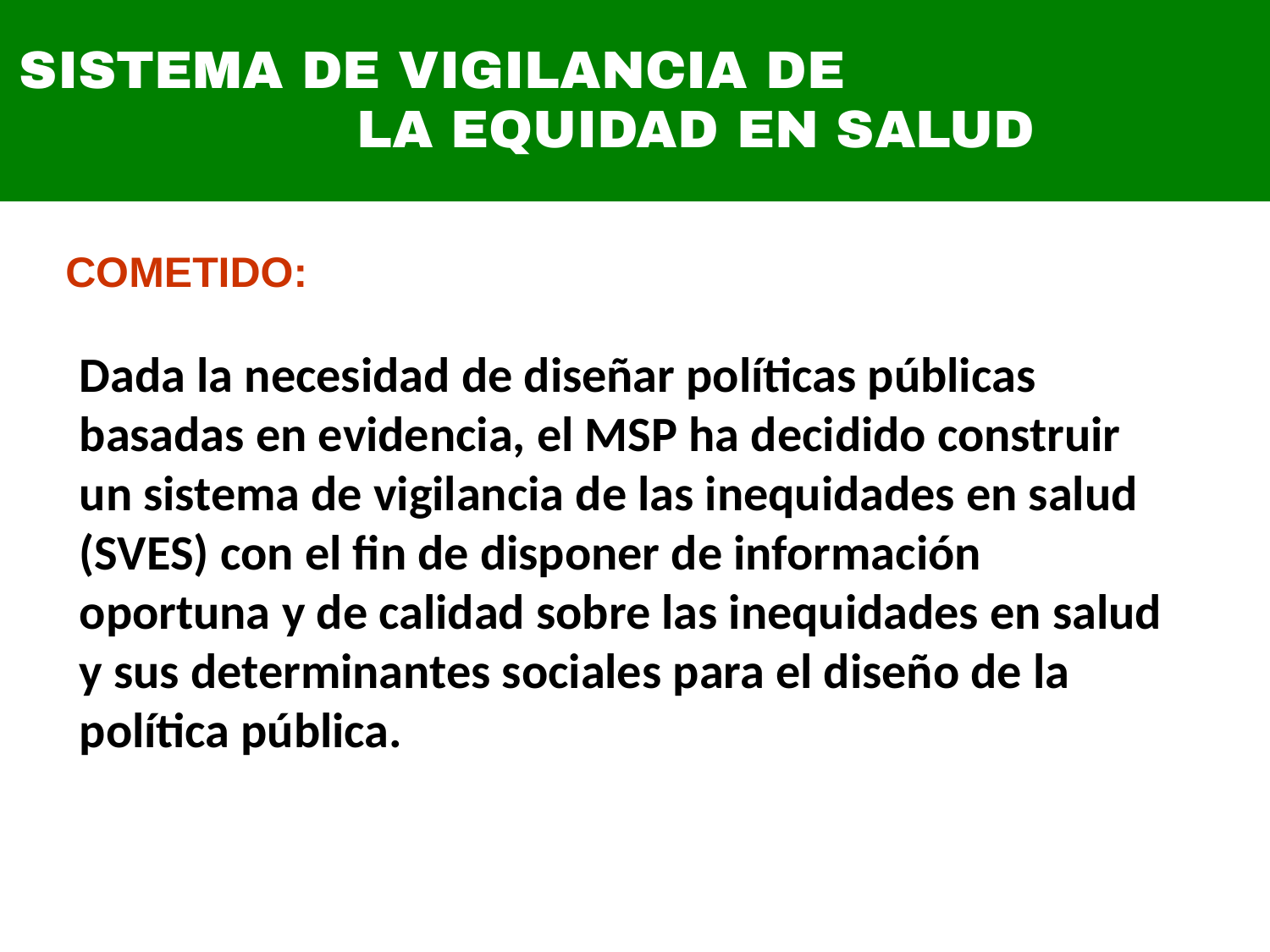

SISTEMA DE VIGILANCIA DE                               LA EQUIDAD EN SALUD
COMETIDO:
Dada la necesidad de diseñar políticas públicas basadas en evidencia, el MSP ha decidido construir un sistema de vigilancia de las inequidades en salud (SVES) con el fin de disponer de información oportuna y de calidad sobre las inequidades en salud y sus determinantes sociales para el diseño de la política pública.